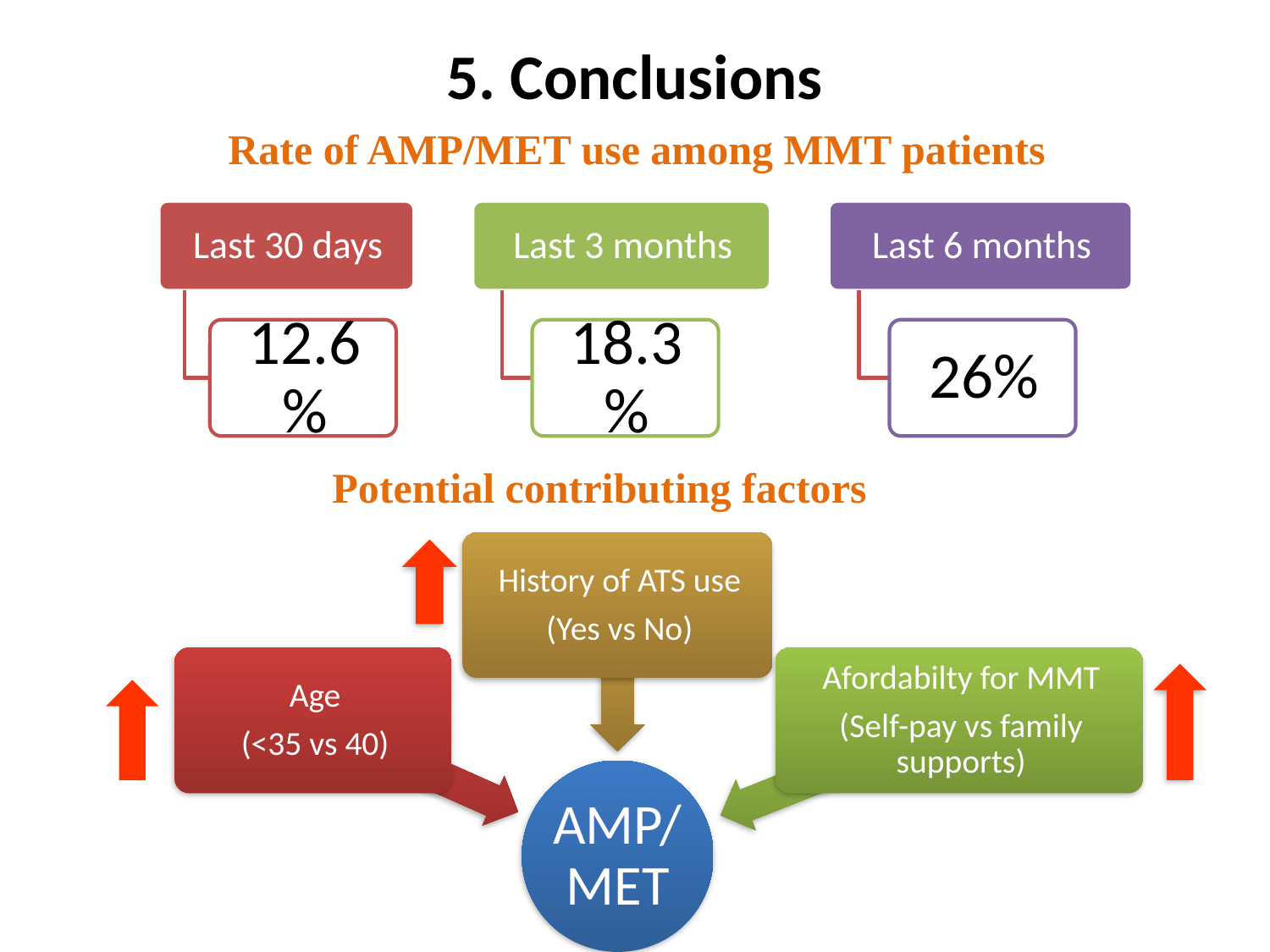

# 5. Conclusions
Rate of AMP/MET use among MMT patients
Last 30 days
12.6%
Last 3 months
18.3%
Last 6 months
26%
Potential contributing factors
AMP/ MET
Age
(<35 vs 40)
History of ATS use
(Yes vs No)
Afordabilty for MMT
(Self-pay vs family supports)